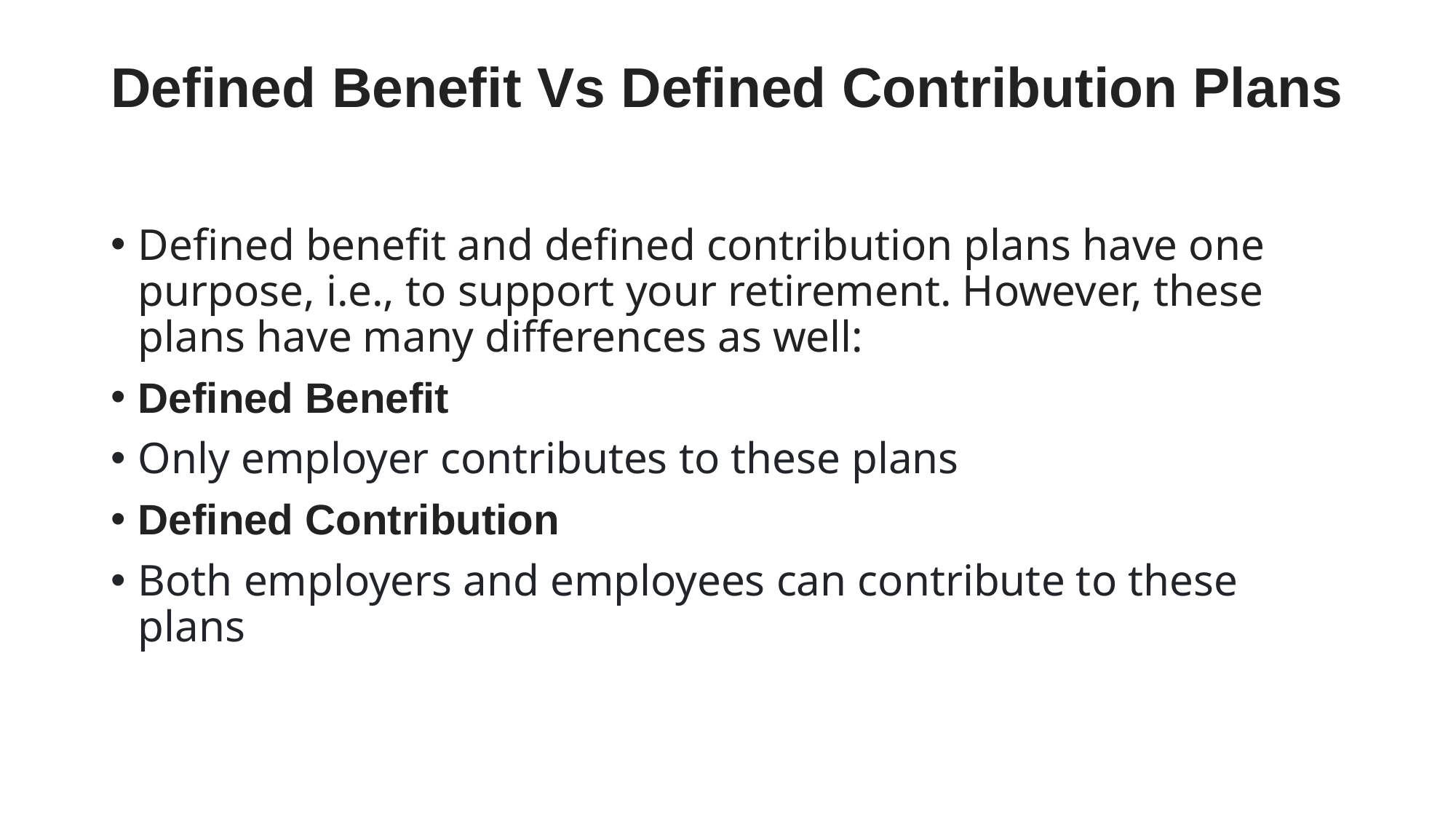

# Defined Benefit Vs Defined Contribution Plans
Defined benefit and defined contribution plans have one purpose, i.e., to support your retirement. However, these plans have many differences as well:
Defined Benefit
Only employer contributes to these plans
Defined Contribution
Both employers and employees can contribute to these plans